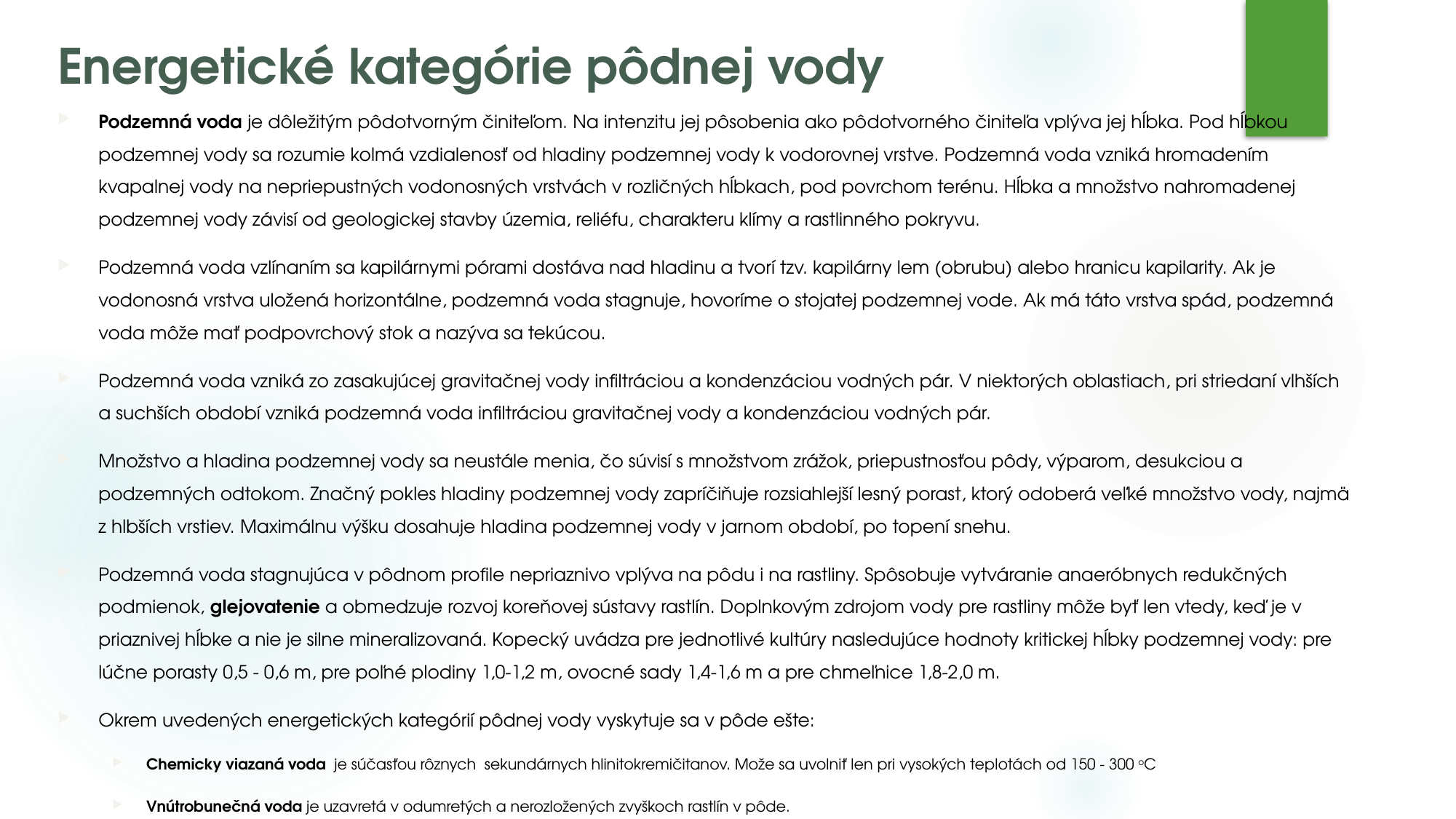

# Energetické kategórie pôdnej vody
Podzemná voda je dôležitým pôdotvorným činiteľom. Na intenzitu jej pôsobenia ako pôdotvorného činiteľa vplýva jej hĺbka. Pod hĺbkou podzemnej vody sa rozumie kolmá vzdialenosť od hladiny podzemnej vody k vodorovnej vrstve. Podzemná voda vzniká hromadením kvapalnej vody na nepriepustných vodonosných vrstvách v rozličných hĺbkach, pod povrchom terénu. Hĺbka a množstvo nahromadenej podzemnej vody závisí od geologickej stavby územia, reliéfu, charakteru klímy a rastlinného pokryvu.
Podzemná voda vzlínaním sa kapilárnymi pórami dostáva nad hladinu a tvorí tzv. kapilárny lem (obrubu) alebo hranicu kapilarity. Ak je vodonosná vrstva uložená horizontálne, podzemná voda stagnuje, hovoríme o stojatej podzemnej vode. Ak má táto vrstva spád, podzemná voda môže mať podpovrchový stok a nazýva sa tekúcou.
Podzemná voda vzniká zo zasakujúcej gravitačnej vody infiltráciou a kondenzáciou vodných pár. V niektorých oblastiach, pri striedaní vlhších a suchších období vzniká podzemná voda infiltráciou gravitačnej vody a kondenzáciou vodných pár.
Množstvo a hladina podzemnej vody sa neustále menia, čo súvisí s množstvom zrážok, priepustnosťou pôdy, výparom, desukciou a podzemných odtokom. Značný pokles hladiny podzemnej vody zapríčiňuje rozsiahlejší lesný porast, ktorý odoberá veľké množstvo vody, najmä z hlbších vrstiev. Maximálnu výšku dosahuje hladina podzemnej vody v jarnom období, po topení snehu.
Podzemná voda stagnujúca v pôdnom profile nepriaznivo vplýva na pôdu i na rastliny. Spôsobuje vytváranie anaeróbnych redukčných podmienok, glejovatenie a obmedzuje rozvoj koreňovej sústavy rastlín. Doplnkovým zdrojom vody pre rastliny môže byť len vtedy, keď je v priaznivej hĺbke a nie je silne mineralizovaná. Kopecký uvádza pre jednotlivé kultúry nasledujúce hodnoty kritickej hĺbky podzemnej vody: pre lúčne porasty 0,5 - 0,6 m, pre poľné plodiny 1,0-1,2 m, ovocné sady 1,4-1,6 m a pre chmeľnice 1,8-2,0 m.
Okrem uvedených energetických kategórií pôdnej vody vyskytuje sa v pôde ešte:
Chemicky viazaná voda  je súčasťou rôznych  sekundárnych hlinitokremičitanov. Može sa uvolniť len pri vysokých teplotách od 150 - 300 oC
Vnútrobunečná voda je uzavretá v odumretých a nerozložených zvyškoch rastlín v pôde.